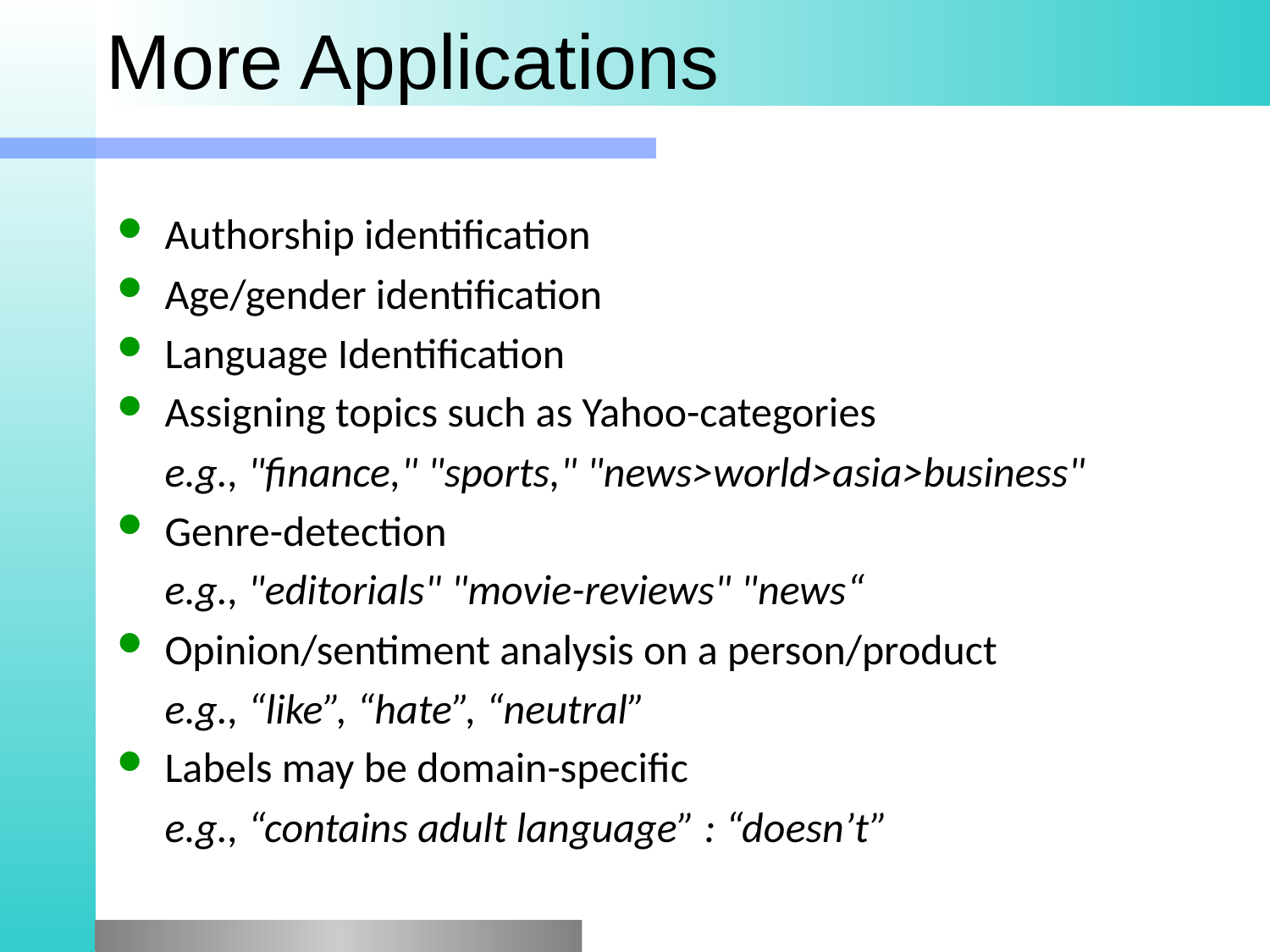

# More Applications
Authorship identification
Age/gender identification
Language Identification
Assigning topics such as Yahoo-categories
	e.g., "finance," "sports," "news>world>asia>business"
Genre-detection
	e.g., "editorials" "movie-reviews" "news“
Opinion/sentiment analysis on a person/product
	e.g., “like”, “hate”, “neutral”
Labels may be domain-specific
	e.g., “contains adult language” : “doesn’t”